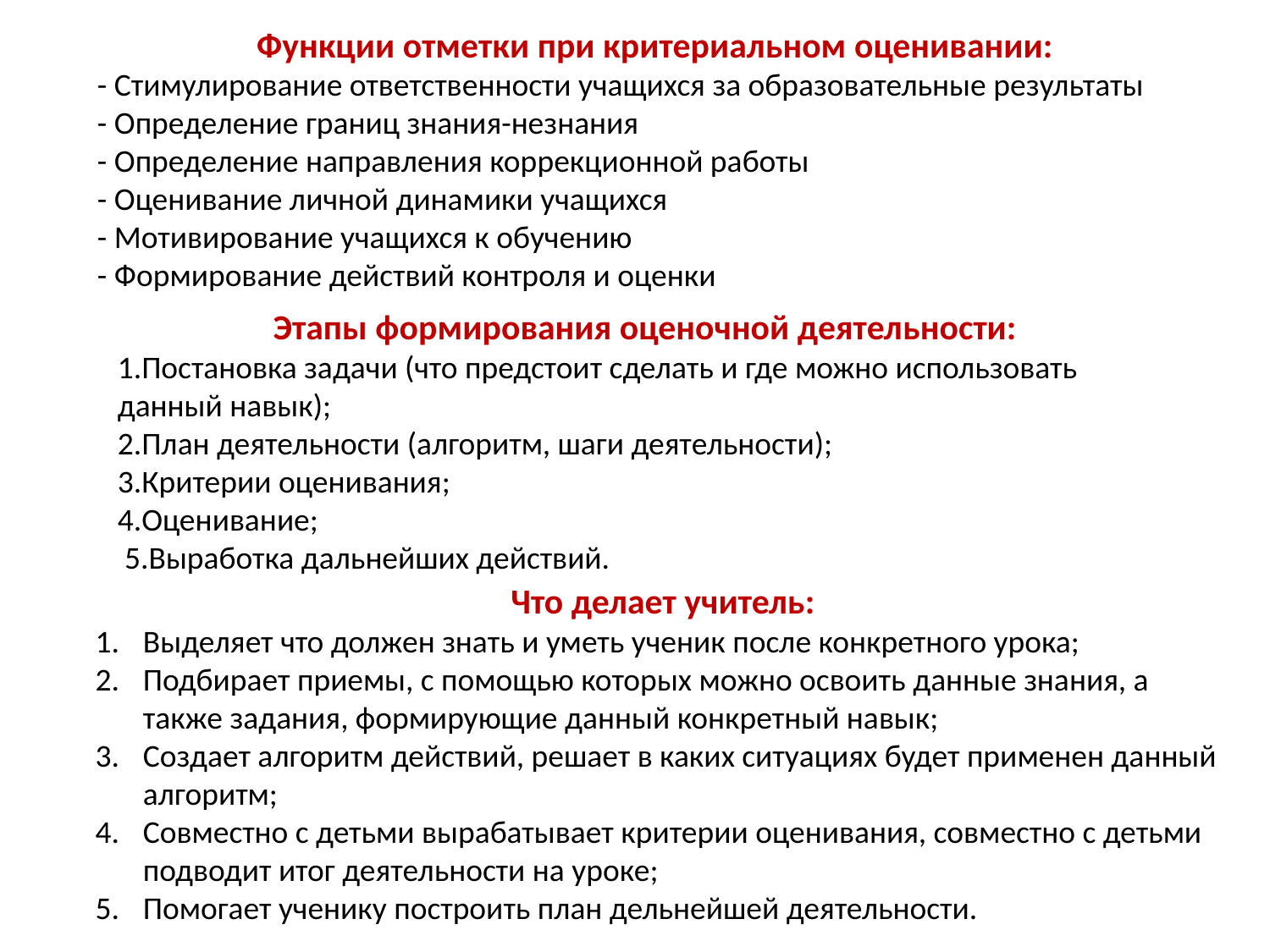

Функции отметки при критериальном оценивании:
- Стимулирование ответственности учащихся за образовательные результаты
- Определение границ знания-незнания
- Определение направления коррекционной работы
- Оценивание личной динамики учащихся
- Мотивирование учащихся к обучению
- Формирование действий контроля и оценки
Этапы формирования оценочной деятельности:
1.Постановка задачи (что предстоит сделать и где можно использовать данный навык);
2.План деятельности (алгоритм, шаги деятельности);
3.Критерии оценивания;
4.Оценивание;
 5.Выработка дальнейших действий.
Что делает учитель:
Выделяет что должен знать и уметь ученик после конкретного урока;
Подбирает приемы, с помощью которых можно освоить данные знания, а также задания, формирующие данный конкретный навык;
Создает алгоритм действий, решает в каких ситуациях будет применен данный алгоритм;
Совместно с детьми вырабатывает критерии оценивания, совместно с детьми подводит итог деятельности на уроке;
Помогает ученику построить план дельнейшей деятельности.